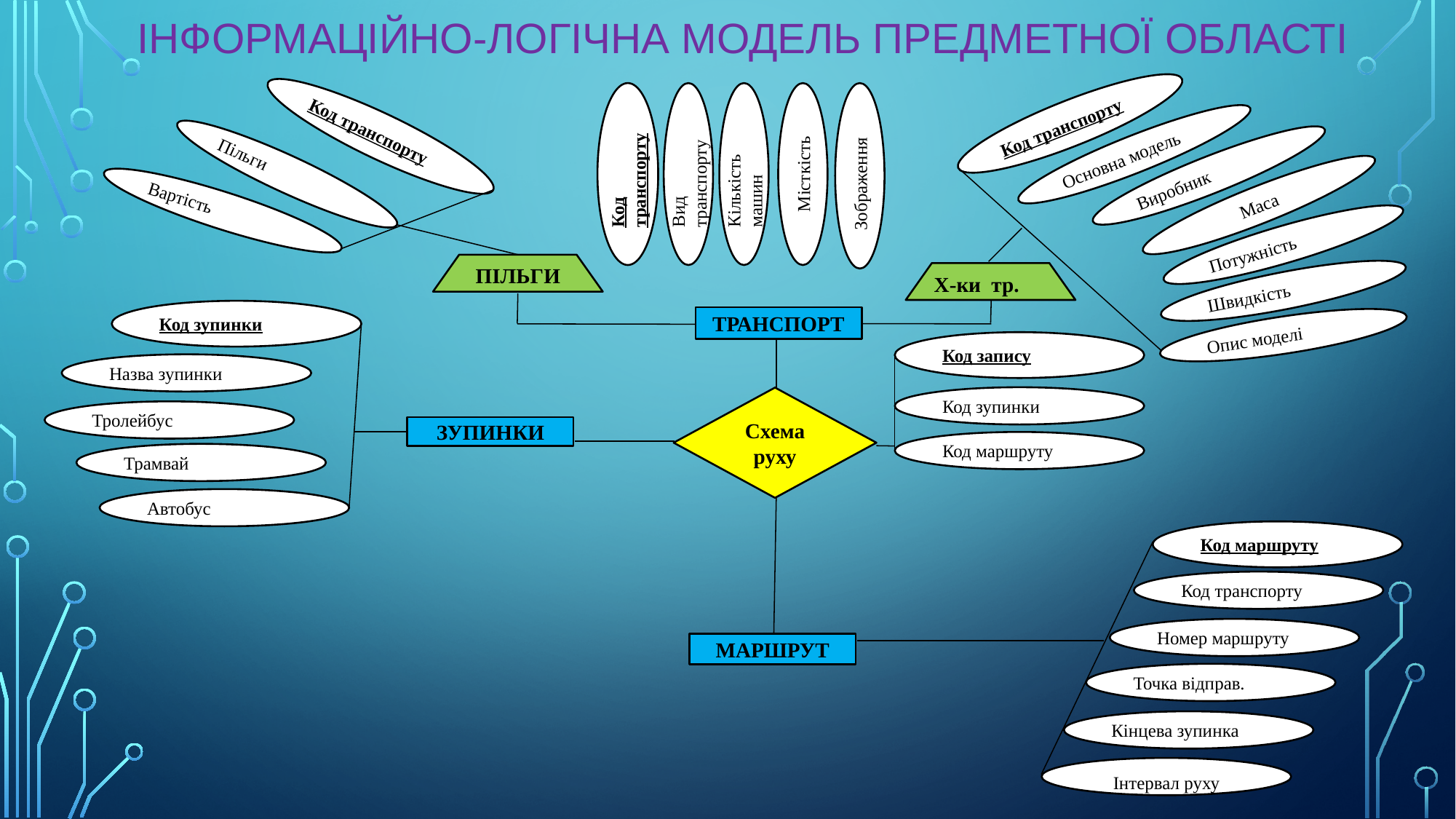

# Інформаційно-логічна модель предметної області
Код транспорту
Кількість машин
Місткість
Вид транспорту
Зображення
Код транспорту
Пільги
Вартість
ПІЛЬГИ
ТРАНСПОРТ
Код зупинки
Назва зупинки
Тролейбус
ЗУПИНКИ
Трамвай
Автобус
Код запису
Код зупинки
Код маршруту
Схема руху
Код маршруту
Код транспорту
Номер маршруту
Точка відправ.
Кінцева зупинка
Інтервал руху
МАРШРУТ
Код транспорту
Основна модель
Виробник
Маса
Потужність
Швидкість
Опис моделі
Х-ки  тр.